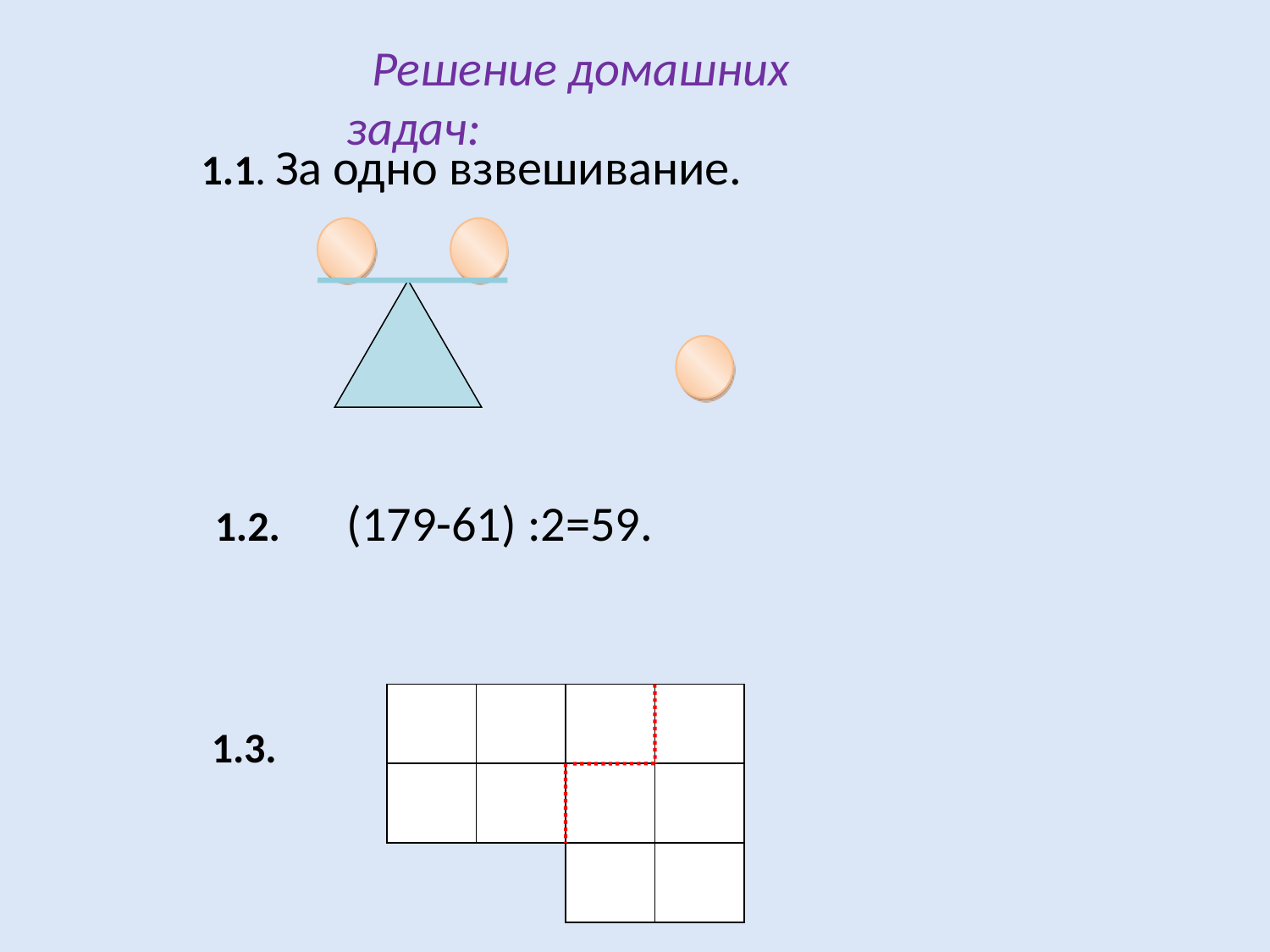

Решение домашних задач:
1.1. За одно взвешивание.

1.2.       (179-61) :2=59.

1.3.